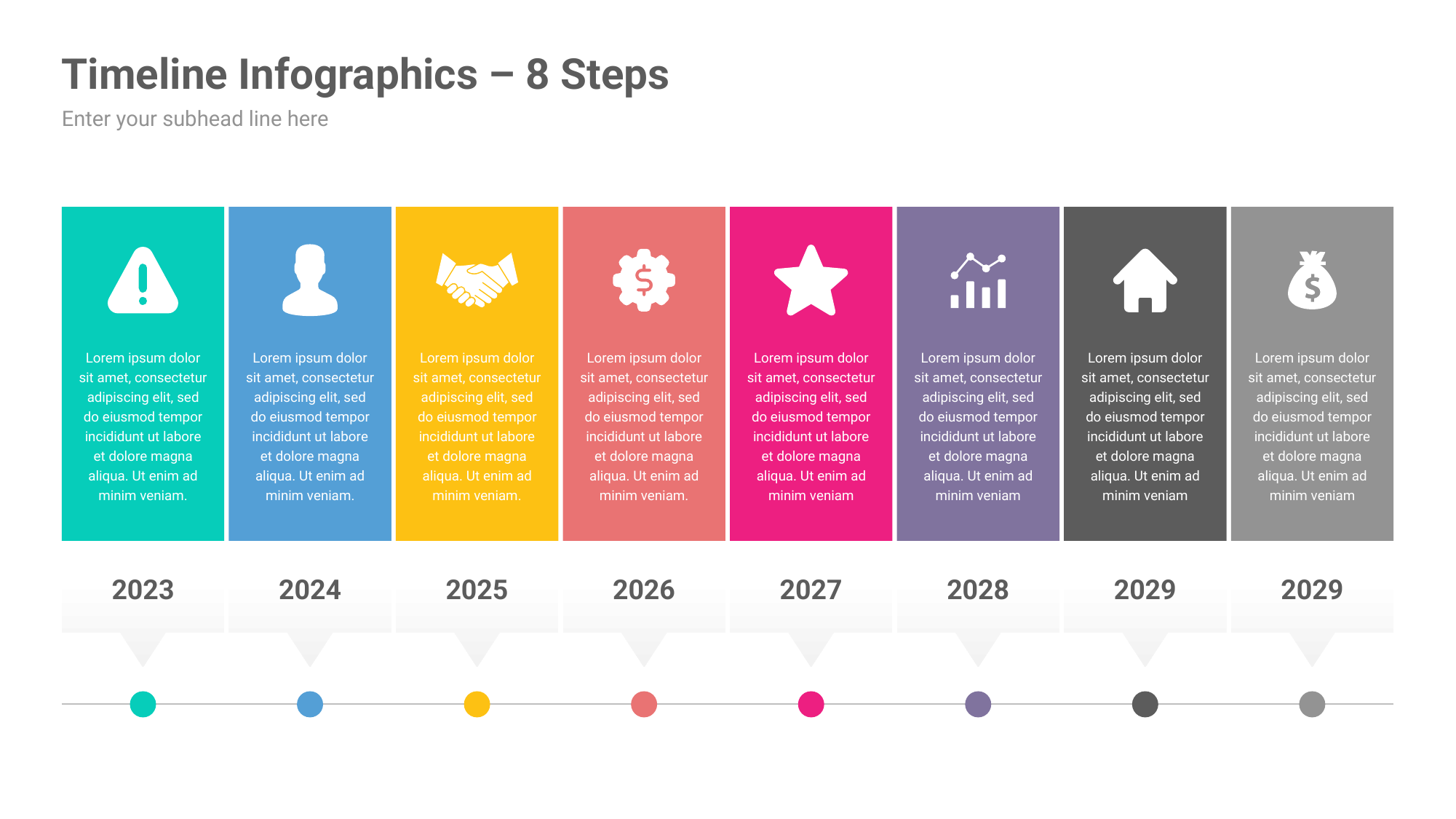

# Timeline Infographics – 8 Steps
Enter your subhead line here

Lorem ipsum dolor sit amet, consectetur adipiscing elit, sed do eiusmod tempor incididunt ut labore et dolore magna aliqua. Ut enim ad minim veniam.
Lorem ipsum dolor sit amet, consectetur adipiscing elit, sed do eiusmod tempor incididunt ut labore et dolore magna aliqua. Ut enim ad minim veniam.
Lorem ipsum dolor sit amet, consectetur adipiscing elit, sed do eiusmod tempor incididunt ut labore et dolore magna aliqua. Ut enim ad minim veniam.
Lorem ipsum dolor sit amet, consectetur adipiscing elit, sed do eiusmod tempor incididunt ut labore et dolore magna aliqua. Ut enim ad minim veniam.
Lorem ipsum dolor sit amet, consectetur adipiscing elit, sed do eiusmod tempor incididunt ut labore et dolore magna aliqua. Ut enim ad minim veniam
Lorem ipsum dolor sit amet, consectetur adipiscing elit, sed do eiusmod tempor incididunt ut labore et dolore magna aliqua. Ut enim ad minim veniam
Lorem ipsum dolor sit amet, consectetur adipiscing elit, sed do eiusmod tempor incididunt ut labore et dolore magna aliqua. Ut enim ad minim veniam
Lorem ipsum dolor sit amet, consectetur adipiscing elit, sed do eiusmod tempor incididunt ut labore et dolore magna aliqua. Ut enim ad minim veniam

2023
2024
2025
2026
2027
2028
2029
2029